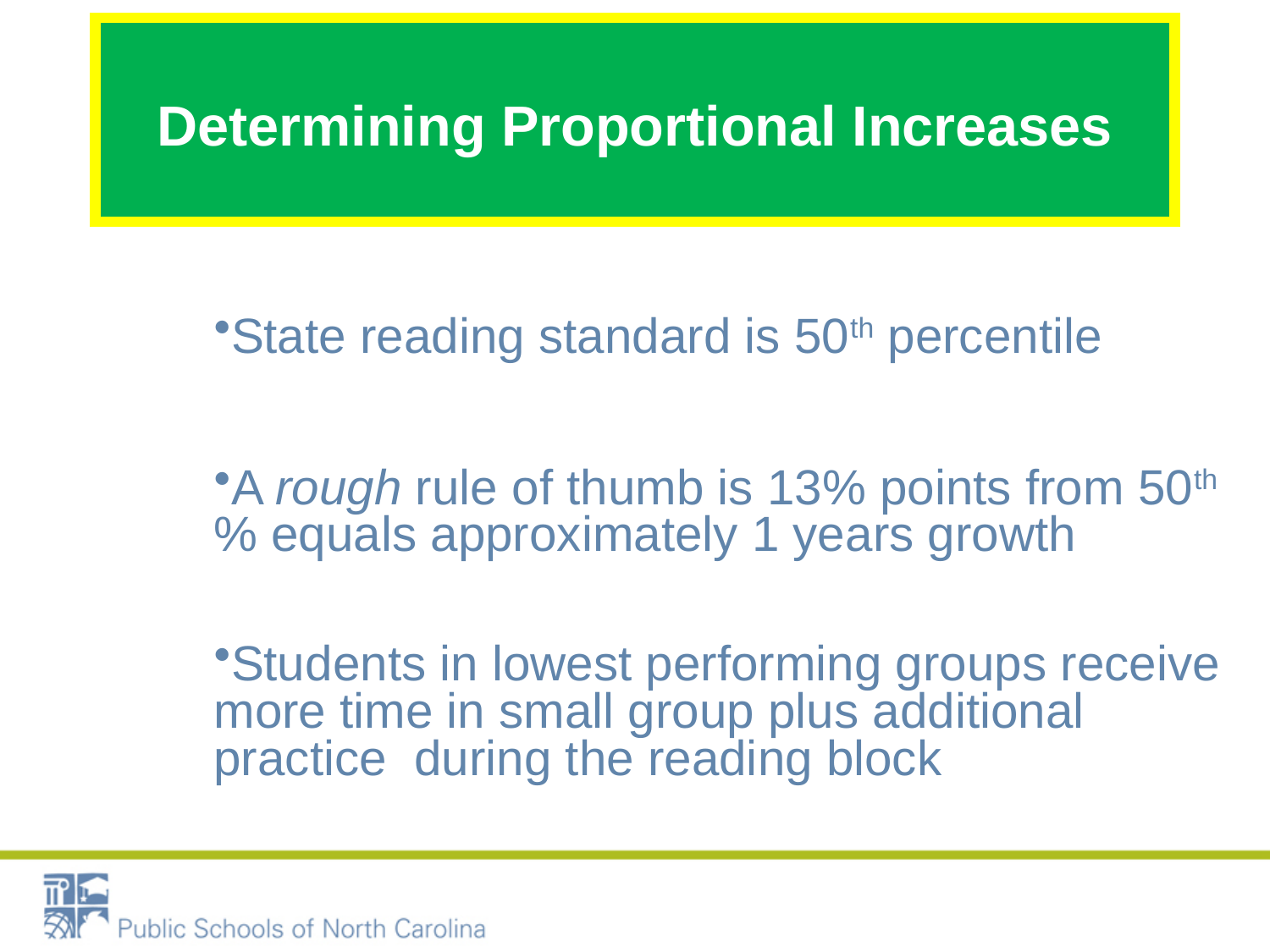

Determining Proportional Increases

State reading standard is 50th percentile

A rough rule of thumb is 13% points from 50th % equals approximately 1 years growth

Students in lowest performing groups receive more time in small group plus additional practice  during the reading block